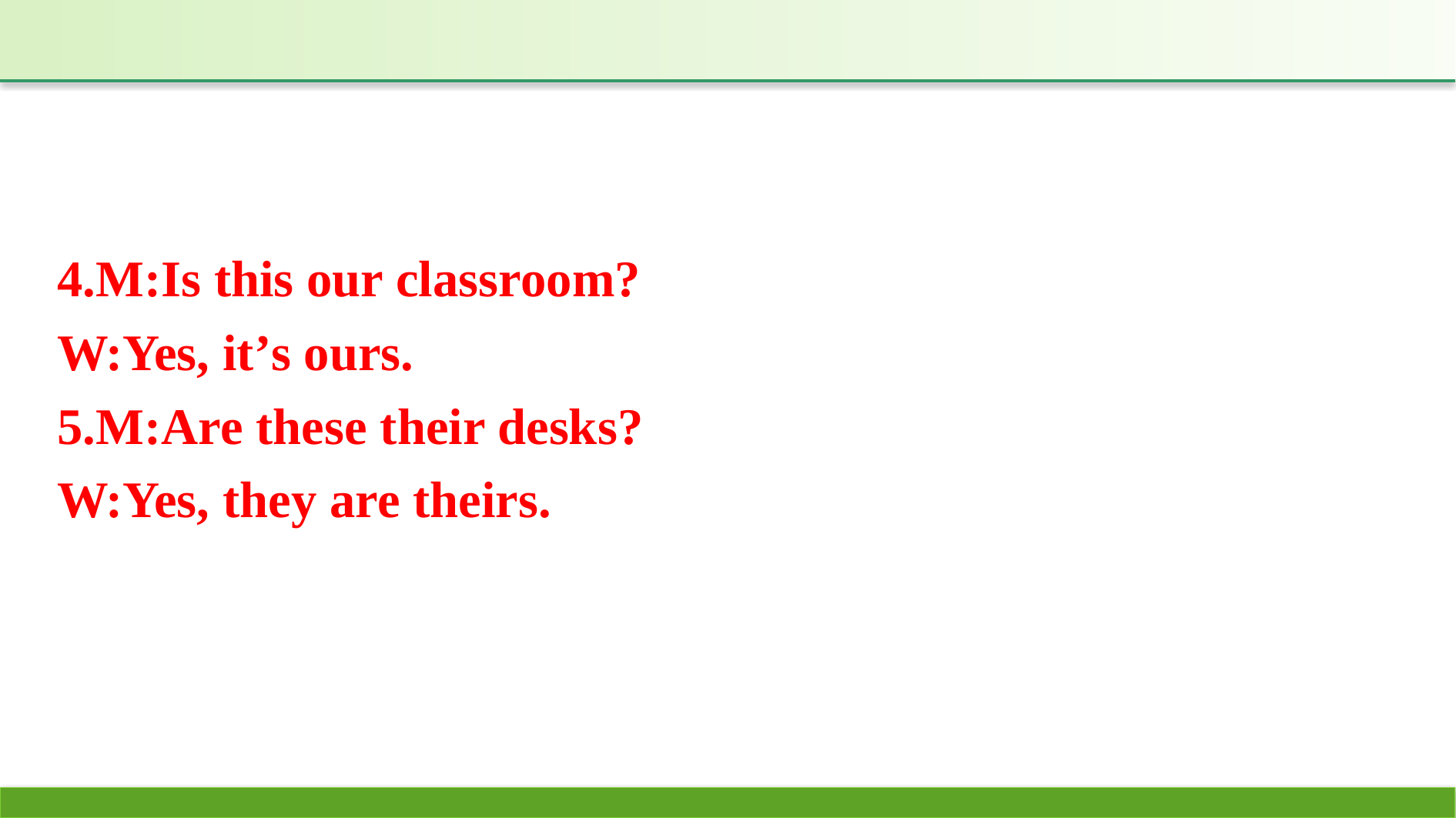

4.M:Is this our classroom?
W:Yes, it’s ours.
5.M:Are these their desks?
W:Yes, they are theirs.